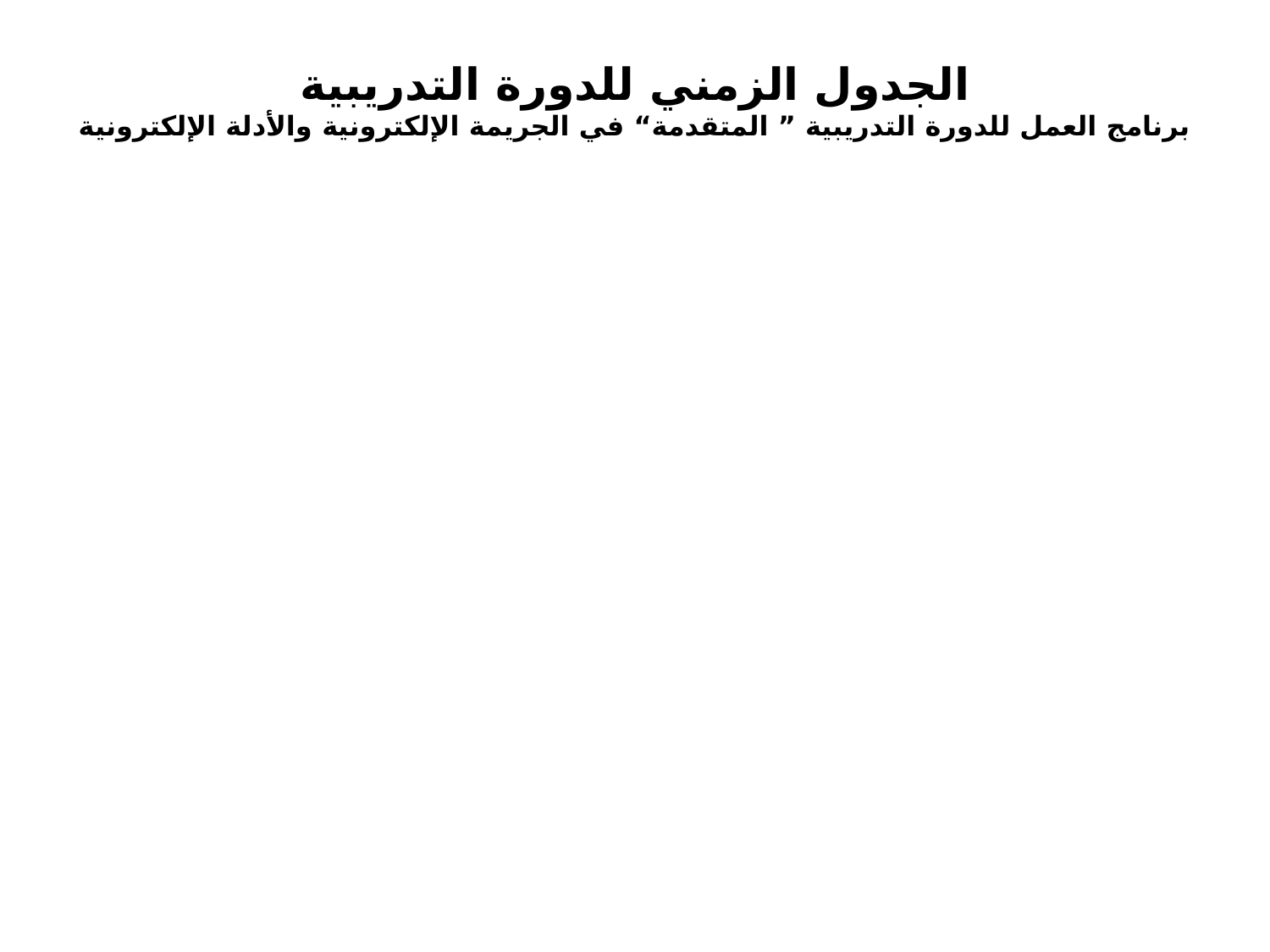

# الجدول الزمني للدورة التدريبية برنامج العمل للدورة التدريبية ” المتقدمة“ في الجريمة الإلكترونية والأدلة الإلكترونية